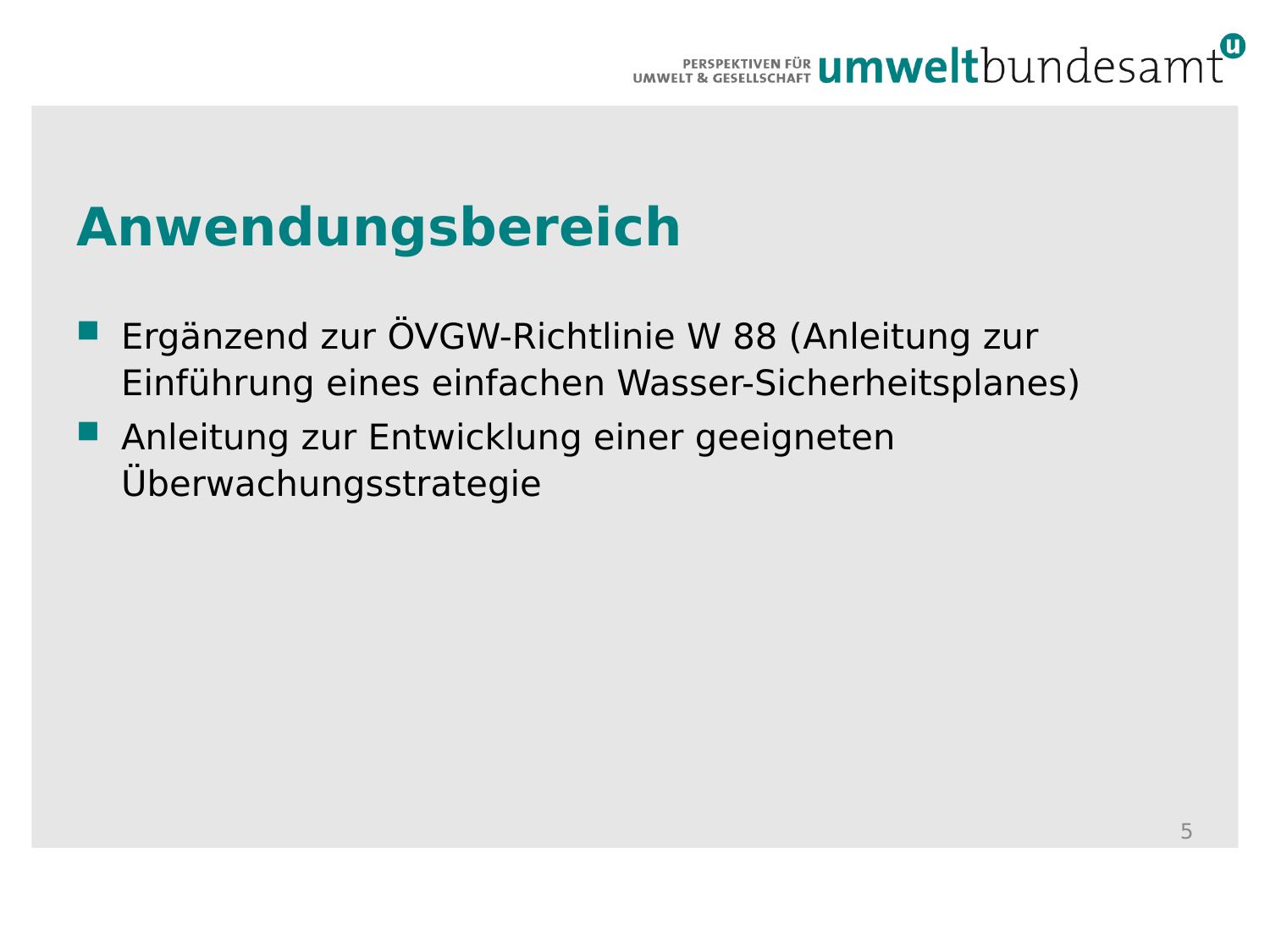

# Anwendungsbereich
Ergänzend zur ÖVGW-Richtlinie W 88 (Anleitung zur Einführung eines einfachen Wasser-Sicherheitsplanes)
Anleitung zur Entwicklung einer geeigneten Überwachungsstrategie

5